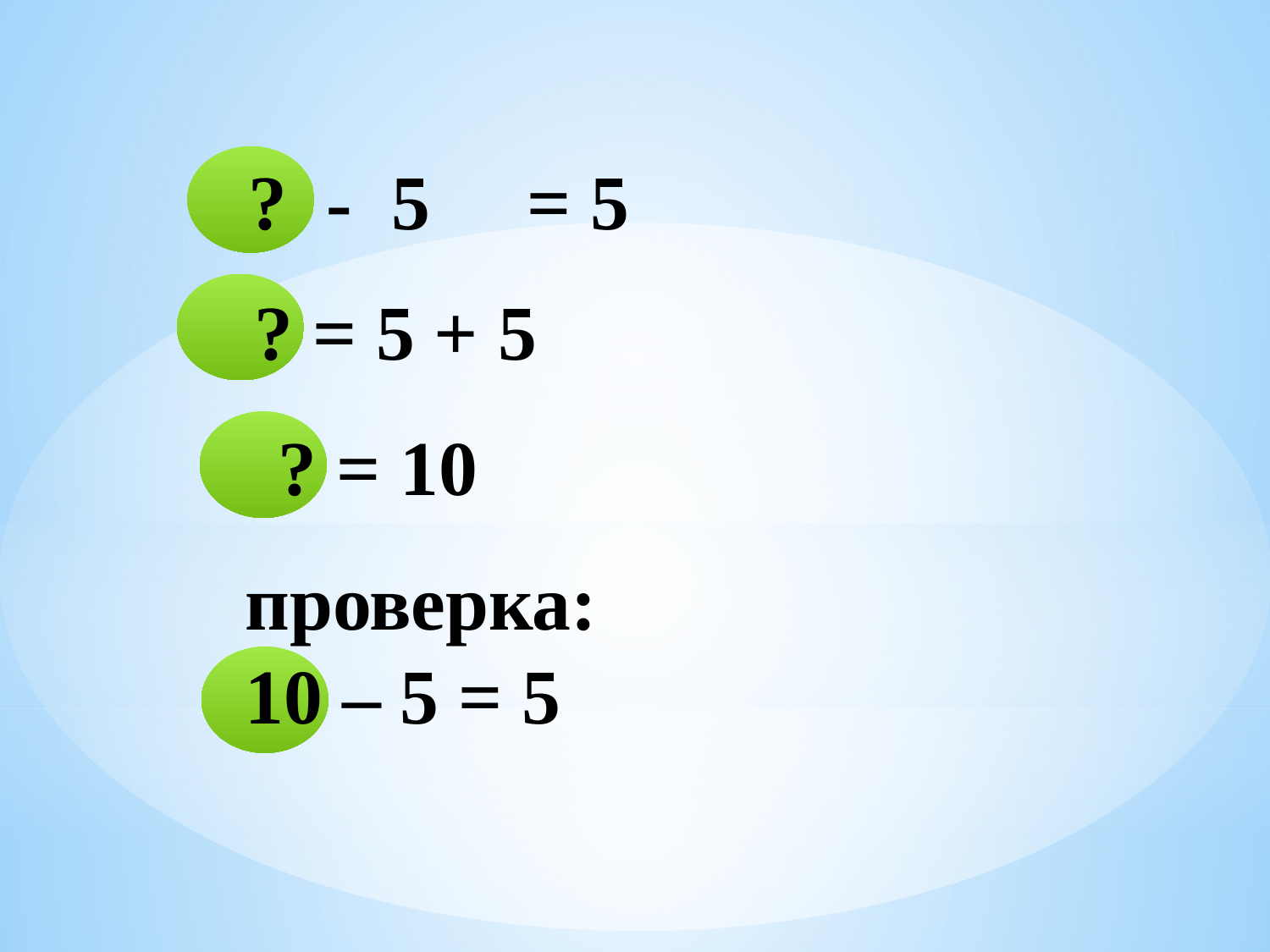

?  -  5     = 5

? = 5 + 5

? = 10
проверка:
10 – 5 = 5